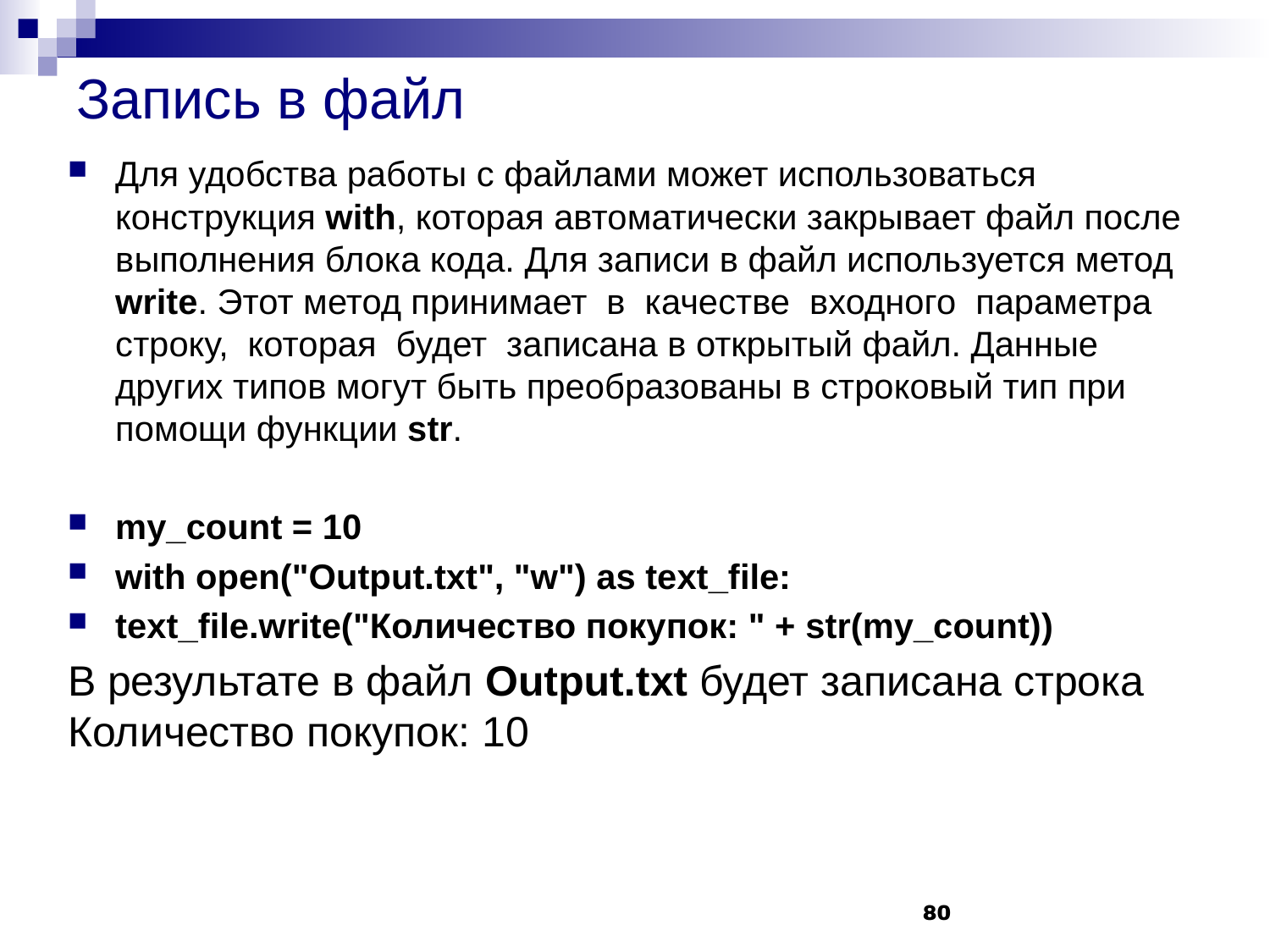

# Запись в файл
Для удобства работы с файлами может использоваться конструкция with, которая автоматически закрывает файл после выполнения блока кода. Для записи в файл используется метод write. Этот метод принимает  в  качестве  входного  параметра  строку,  которая  будет  записана в открытый файл. Данные других типов могут быть преобразованы в строковый тип при помощи функции str.

my_count = 10
with open("Output.txt", "w") as text_file:
text_file.write("Количество покупок: " + str(my_count))
В результате в файл Output.txt будет записана строка Количество покупок: 10
80